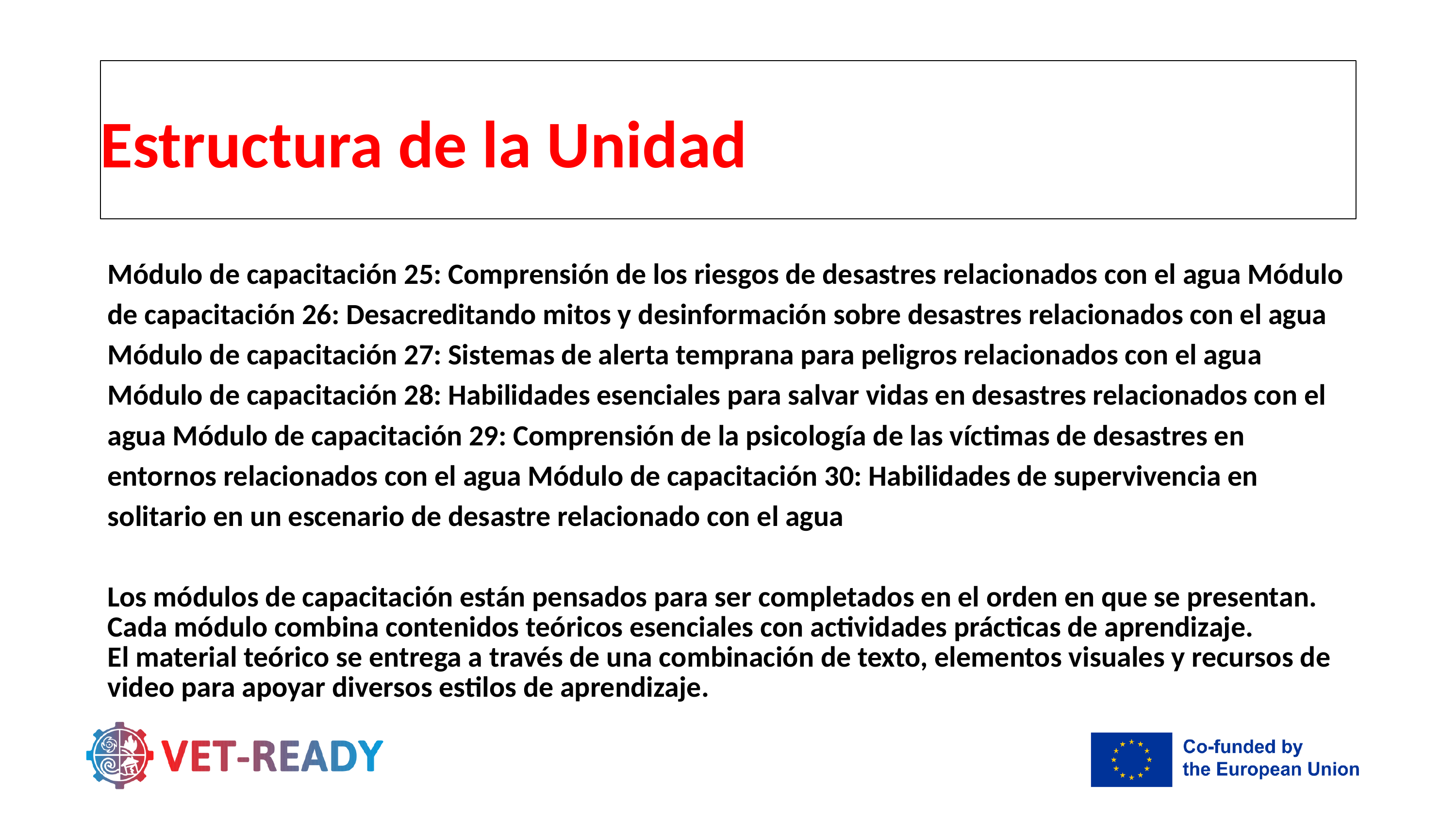

Estructura de la Unidad
Módulo de capacitación 25: Comprensión de los riesgos de desastres relacionados con el agua Módulo de capacitación 26: Desacreditando mitos y desinformación sobre desastres relacionados con el agua Módulo de capacitación 27: Sistemas de alerta temprana para peligros relacionados con el agua Módulo de capacitación 28: Habilidades esenciales para salvar vidas en desastres relacionados con el agua Módulo de capacitación 29: Comprensión de la psicología de las víctimas de desastres en entornos relacionados con el agua Módulo de capacitación 30: Habilidades de supervivencia en solitario en un escenario de desastre relacionado con el agua

Los módulos de capacitación están pensados ​​para ser completados en el orden en que se presentan.
Cada módulo combina contenidos teóricos esenciales con actividades prácticas de aprendizaje.
El material teórico se entrega a través de una combinación de texto, elementos visuales y recursos de video para apoyar diversos estilos de aprendizaje.